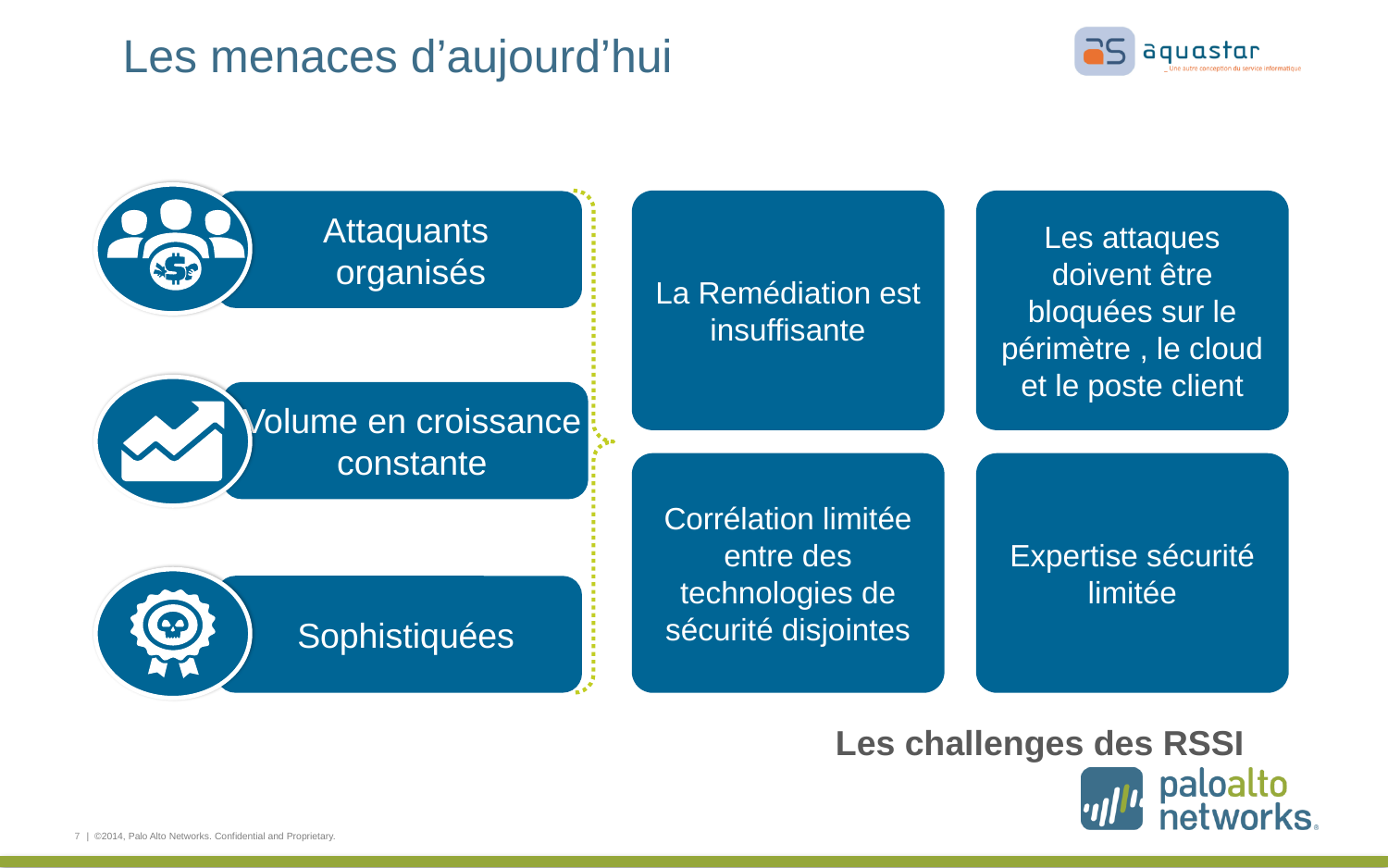

# Les menaces d’aujourd’hui

La Remédiation est insuffisante
Les attaques doivent être bloquées sur le périmètre , le cloud et le poste client

Attaquants
 organisés

Volume en croissance constante

Corrélation limitée entre des technologies de sécurité disjointes
Expertise sécurité limitée

Sophistiquées

Les challenges des RSSI